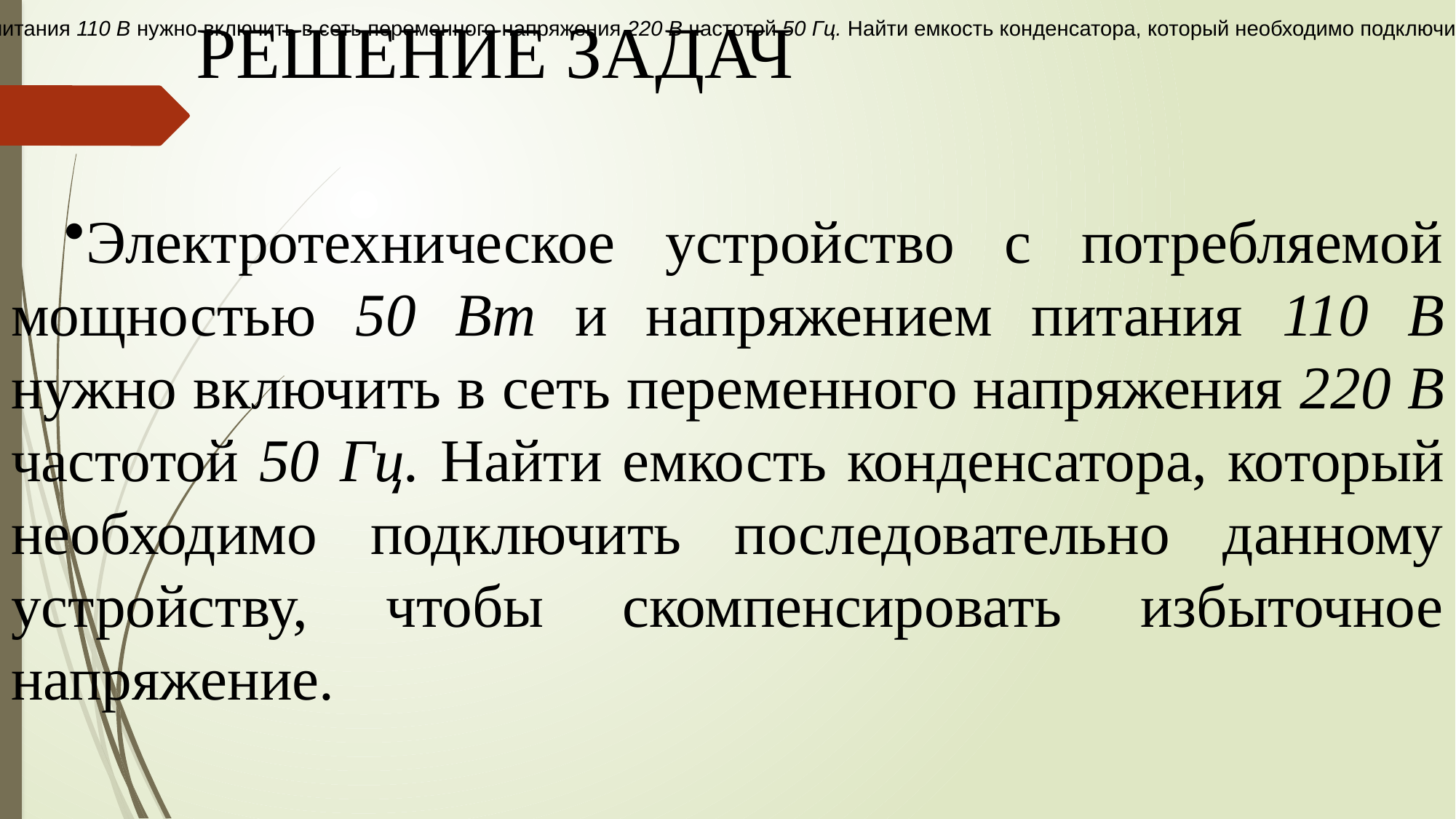

Электротехническое устройство с потребляемой мощ­ностью 50 Вт и напряжением питания 110 В нужно включить в сеть перемен­ного напряжения 220 В частотой 50 Гц. Найти емкость конденсатора, ко­торый необходимо подключить последовательно данному устройству, чтобы скомпенсировать избыточное напряжение.
РЕШЕНИЕ ЗАДАЧ

Электротехническое устройство с потребляемой мощ­ностью 50 Вт и напряжением питания 110 В нужно включить в сеть переменного напряжения 220 В частотой 50 Гц. Найти емкость конденсатора, ко­торый необходимо подключить последовательно данному устройству, чтобы скомпенсировать избыточное напряжение.